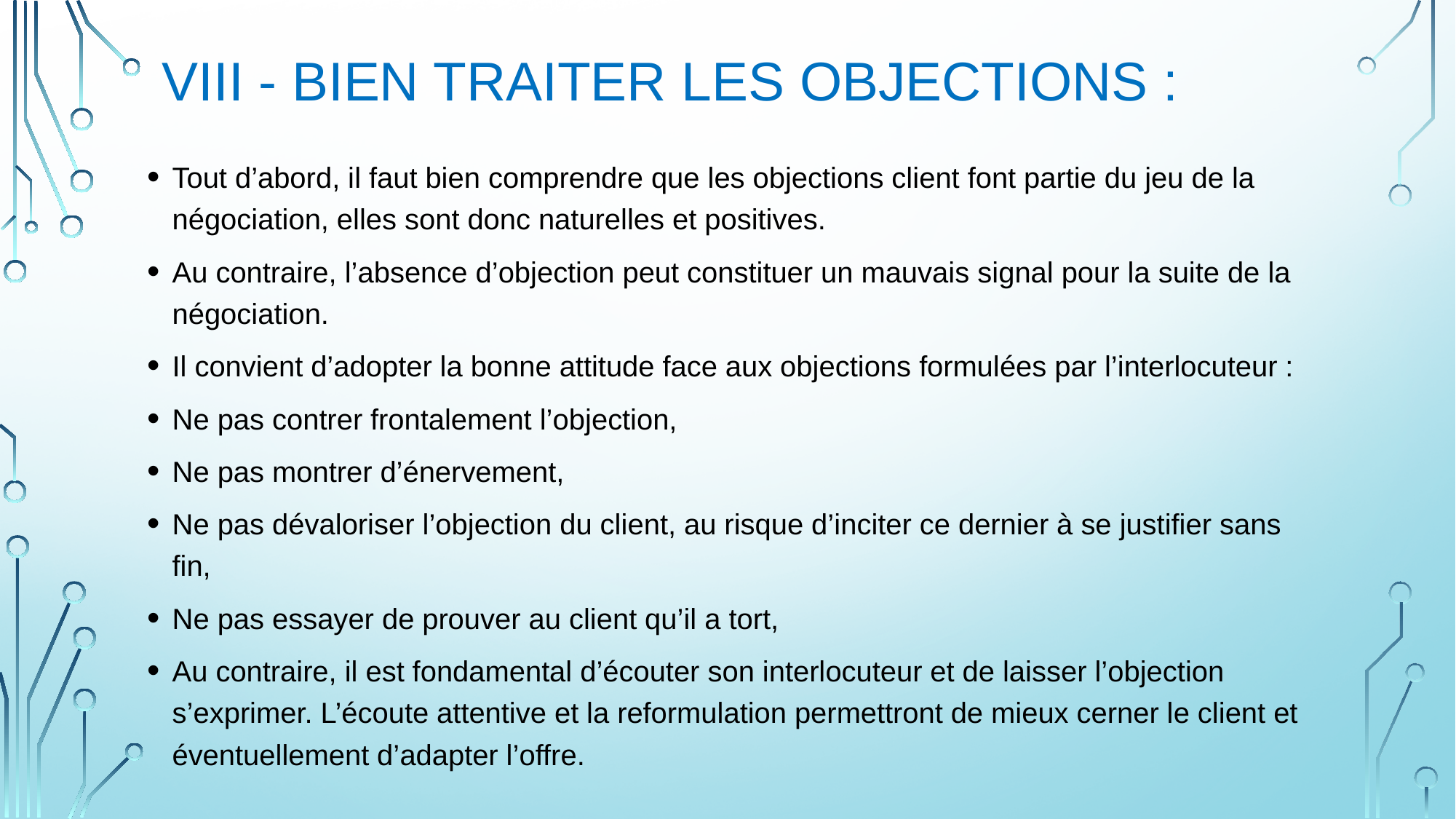

# VIII - Bien traiter les objections :
Tout d’abord, il faut bien comprendre que les objections client font partie du jeu de la négociation, elles sont donc naturelles et positives.
Au contraire, l’absence d’objection peut constituer un mauvais signal pour la suite de la négociation.
Il convient d’adopter la bonne attitude face aux objections formulées par l’interlocuteur :
Ne pas contrer frontalement l’objection,
Ne pas montrer d’énervement,
Ne pas dévaloriser l’objection du client, au risque d’inciter ce dernier à se justifier sans fin,
Ne pas essayer de prouver au client qu’il a tort,
Au contraire, il est fondamental d’écouter son interlocuteur et de laisser l’objection s’exprimer. L’écoute attentive et la reformulation permettront de mieux cerner le client et éventuellement d’adapter l’offre.